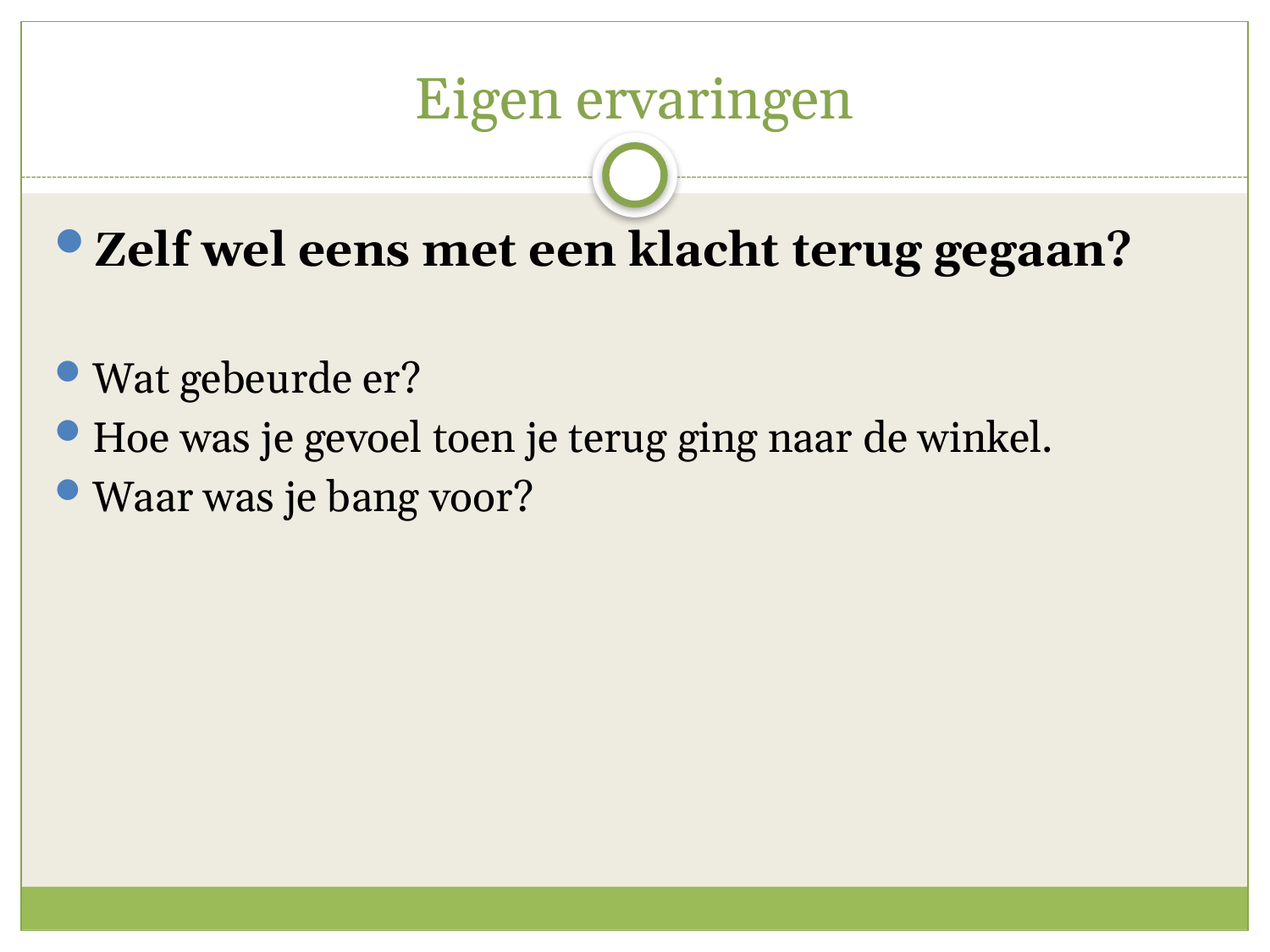

# Eigen ervaringen
Zelf wel eens met een klacht terug gegaan?

Wat gebeurde er?
Hoe was je gevoel toen je terug ging naar de winkel.
Waar was je bang voor?